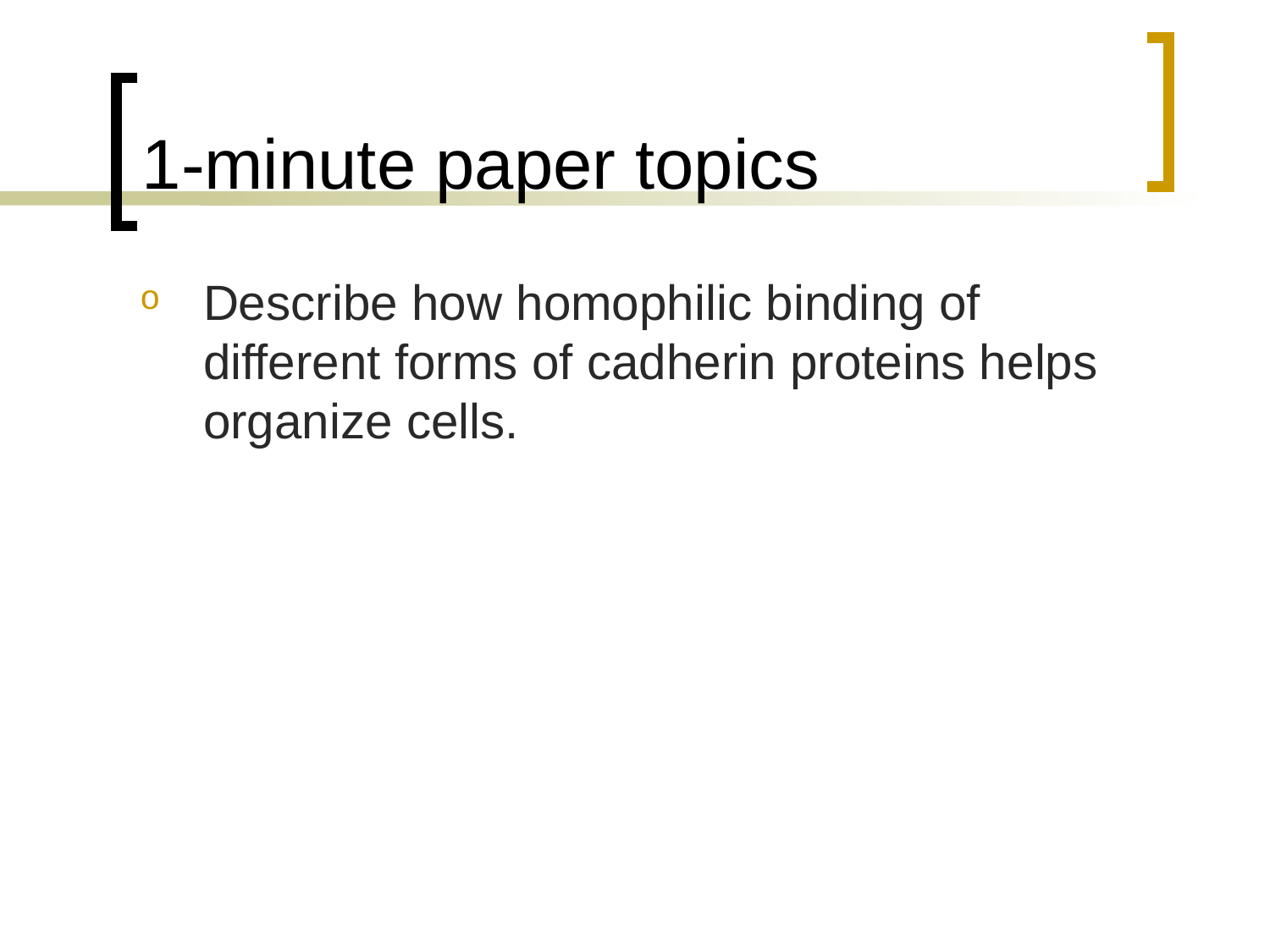

# 1-minute paper topics
Describe how homophilic binding of different forms of cadherin proteins helps organize cells.